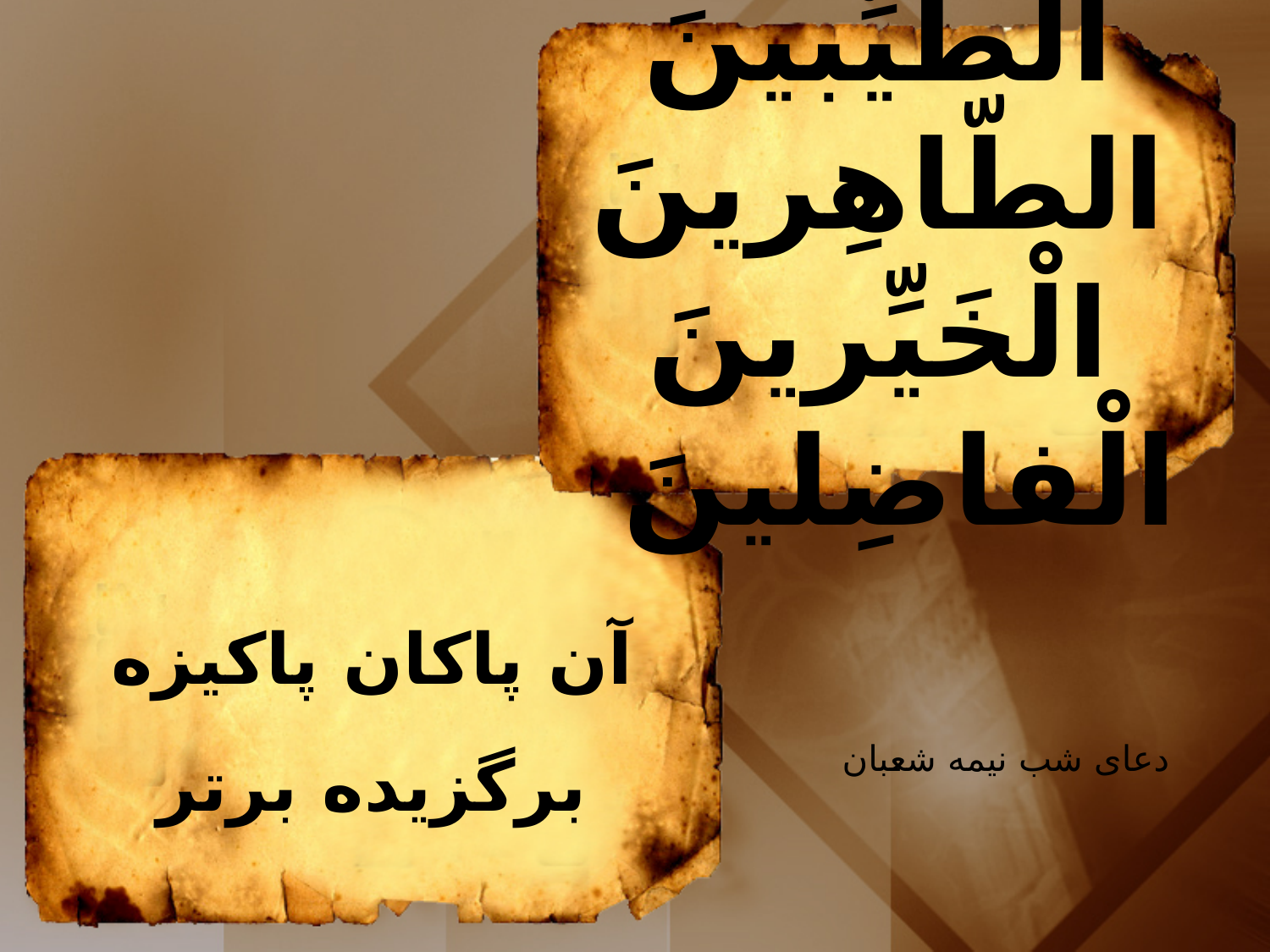

الطَّيِّبينَ الطّاهِرينَ الْخَيِّرينَ الْفاضِلينَ
آن پاكان پاكيزه
برگزيده برتر